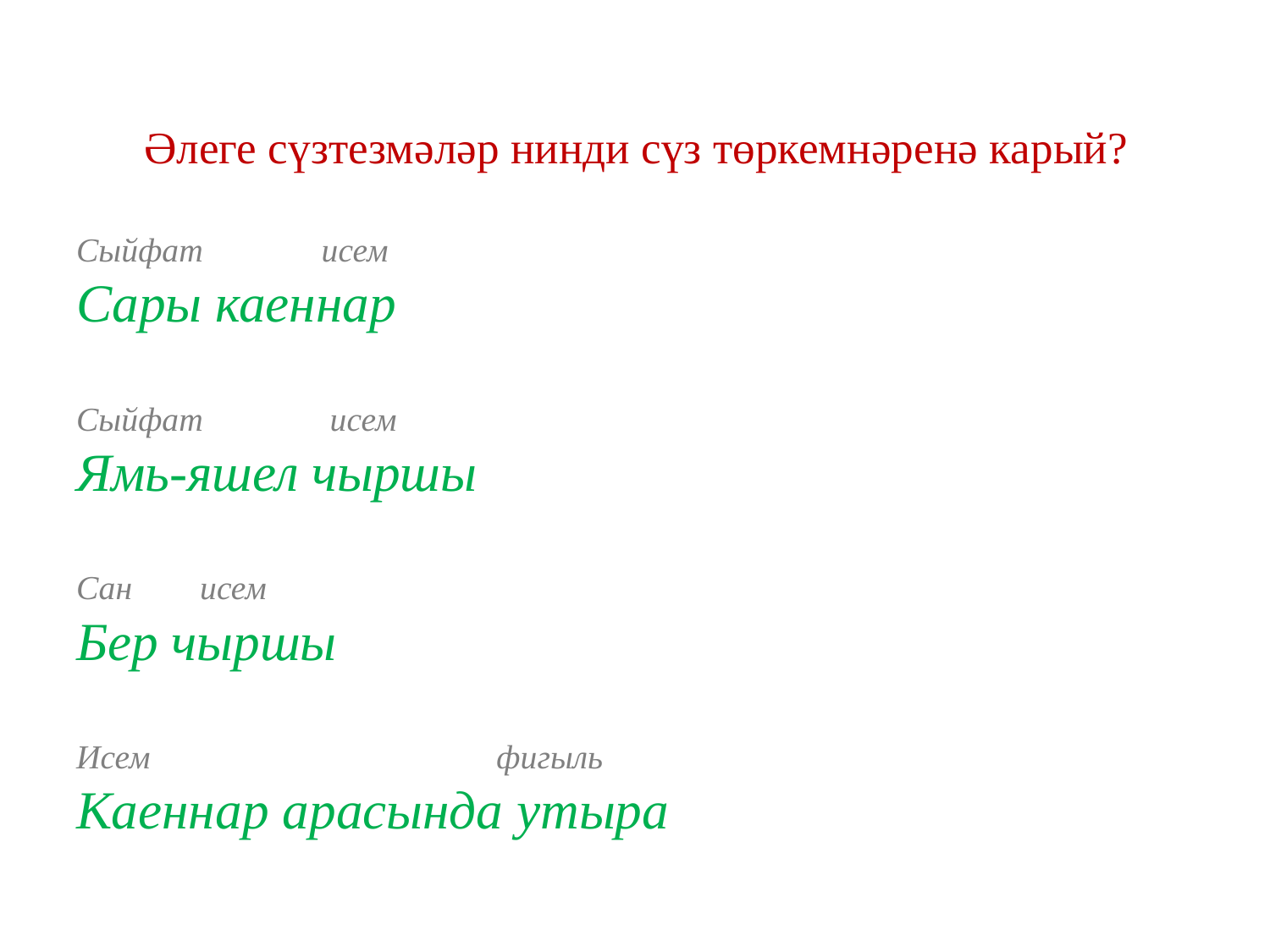

# Әлеге сүзтезмәләр нинди сүз төркемнәренә карый?
Сыйфат              исем
Сары каеннар

Сыйфат               исем
Ямь-яшел чыршы

Сан        исем
Бер чыршы

Исем                                         фигыль
Каеннар арасында утыра